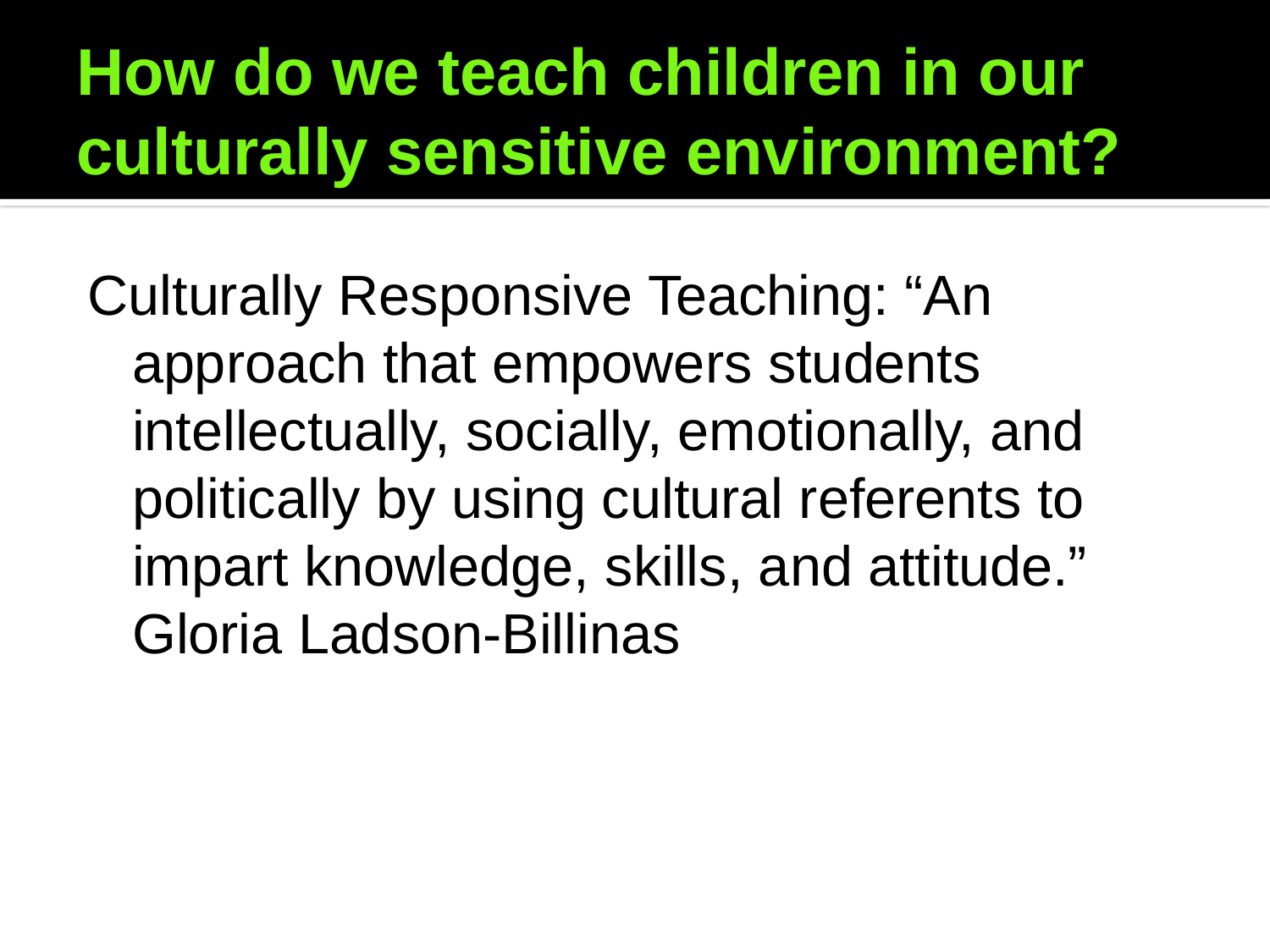

# How do we teach children in our culturally sensitive environment?
Culturally Responsive Teaching: “An approach that empowers students intellectually, socially, emotionally, and politically by using cultural referents to impart knowledge, skills, and attitude.” Gloria Ladson-Billinas